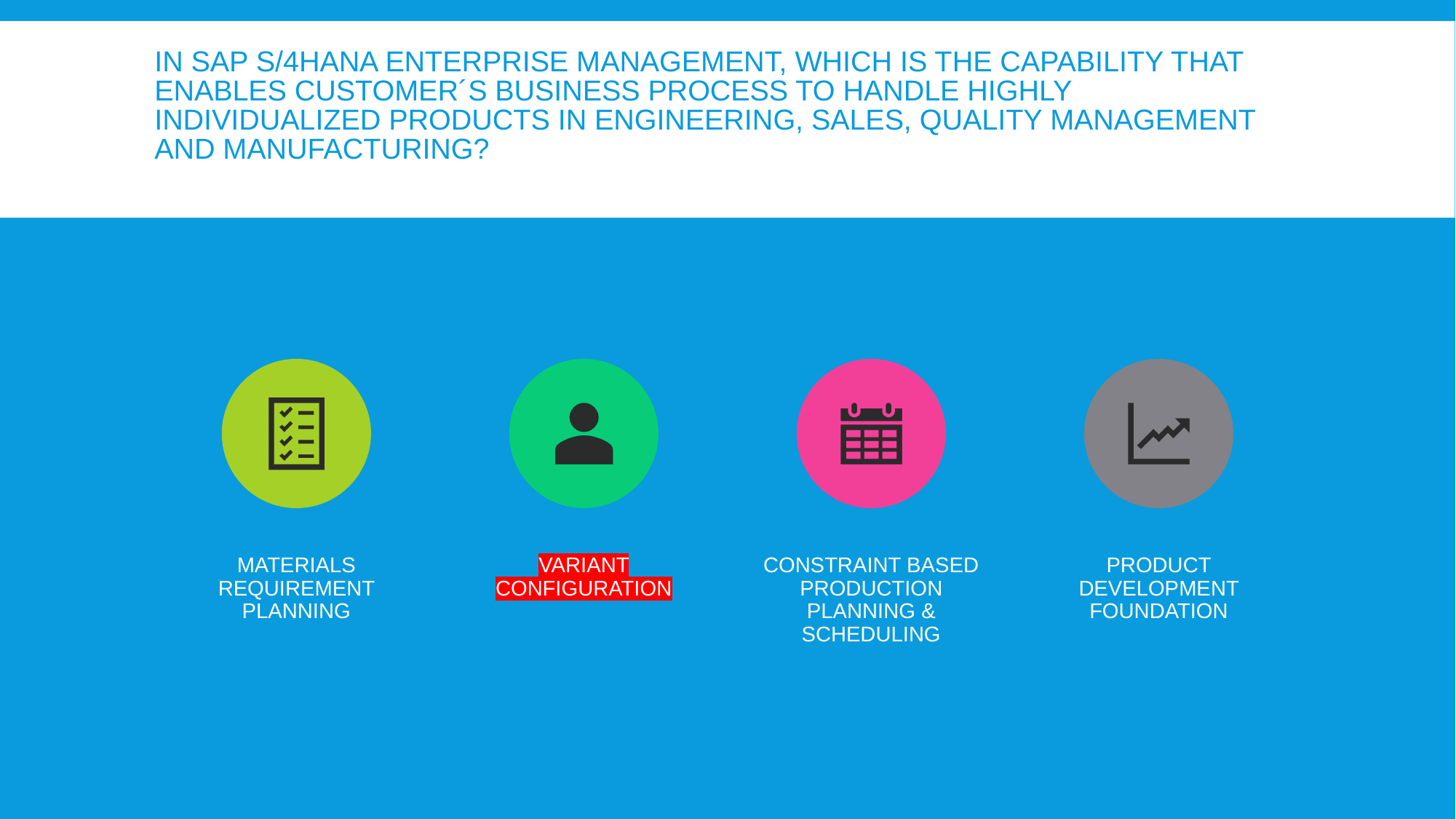

# In SAP S/4HANA Enterprise Management, which is the capability that enables customer´s business process to handle highly individualized products in engineering, sales, quality management and manufacturing?
Materials Requirement Planning
Variant Configuration
Constraint based Production Planning & Scheduling
Product Development Foundation